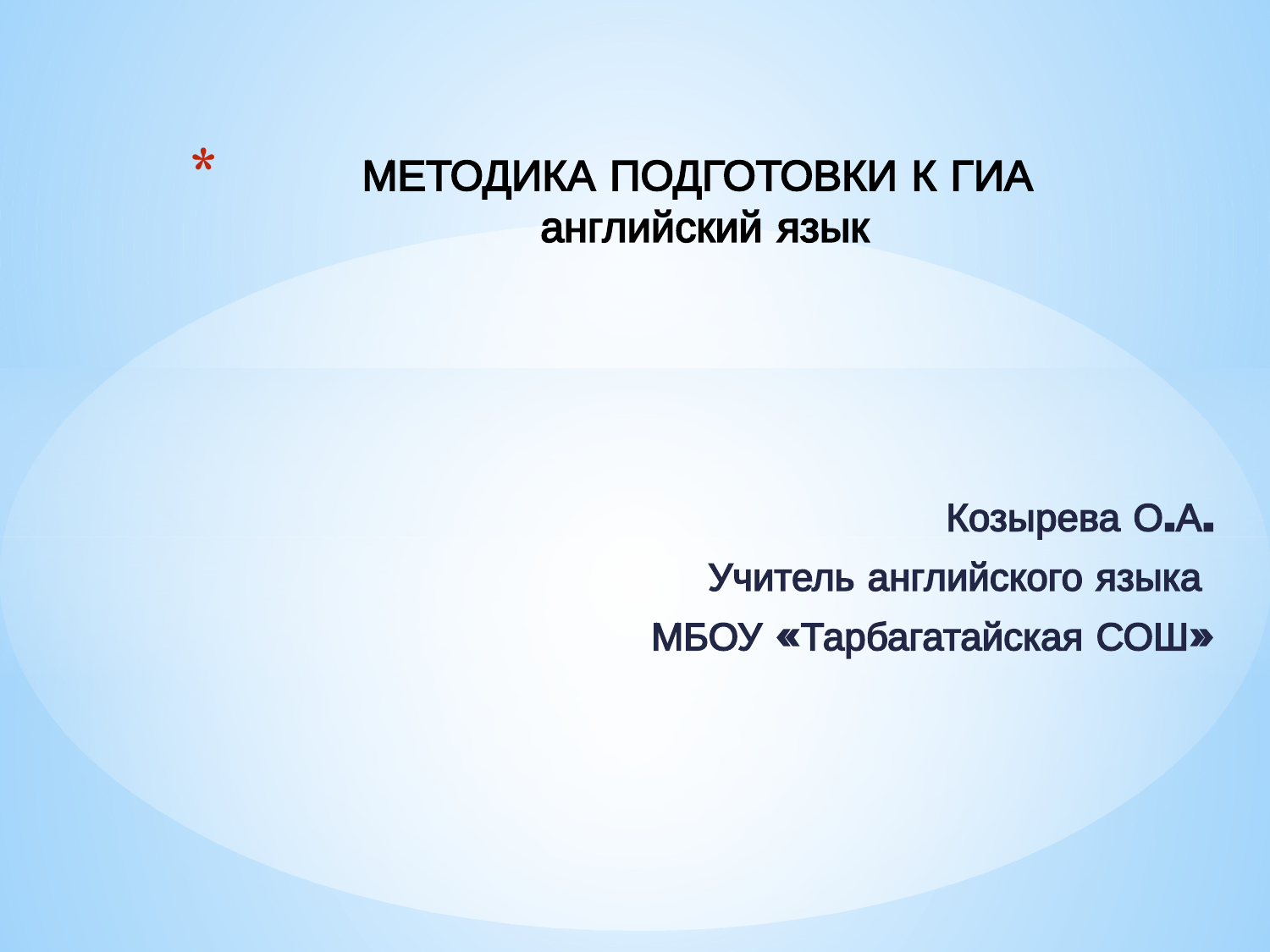

# МЕТОДИКА ПОДГОТОВКИ К ГИА английский язык

 Козырева О.А.
Учитель английского языка
МБОУ «Тарбагатайская СОШ»